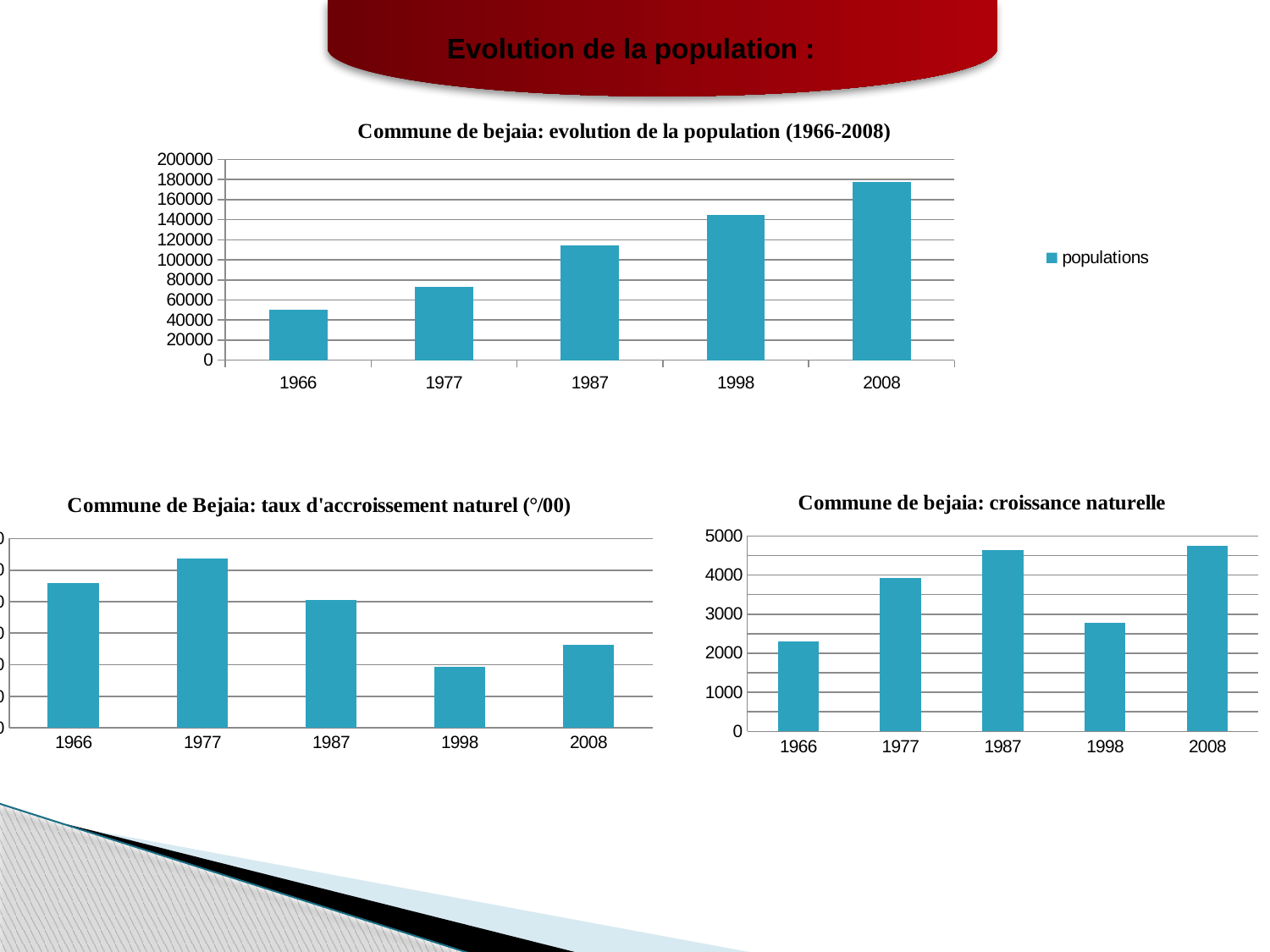

Evolution de la population :

### Chart: Commune de bejaia: evolution de la population (1966-2008)

| Category | populations |
|---|---|
| 1966 | 50101.0 |
| 1977 | 72998.0 |
| 1987 | 114534.0 |
| 1998 | 144405.0 |
| 2008 | 177460.0 |

### Chart: Commune de bejaia: croissance naturelle

| Category | Croissance naturelle |
|---|---|
| 1966 | 2294.0 |
| 1977 | 3923.0 |
| 1987 | 4642.0 |
| 1998 | 2781.0 |
| 2008 | 4737.0 |

### Chart: Commune de Bejaia: taux d'accroissement naturel (°/00)

| Category | Taux d'accroissement naturel °/00 |
|---|---|
| 1966 | 45.78 |
| 1977 | 53.74 |
| 1987 | 40.52 |
| 1998 | 19.25 |
| 2008 | 26.419999999999998 |